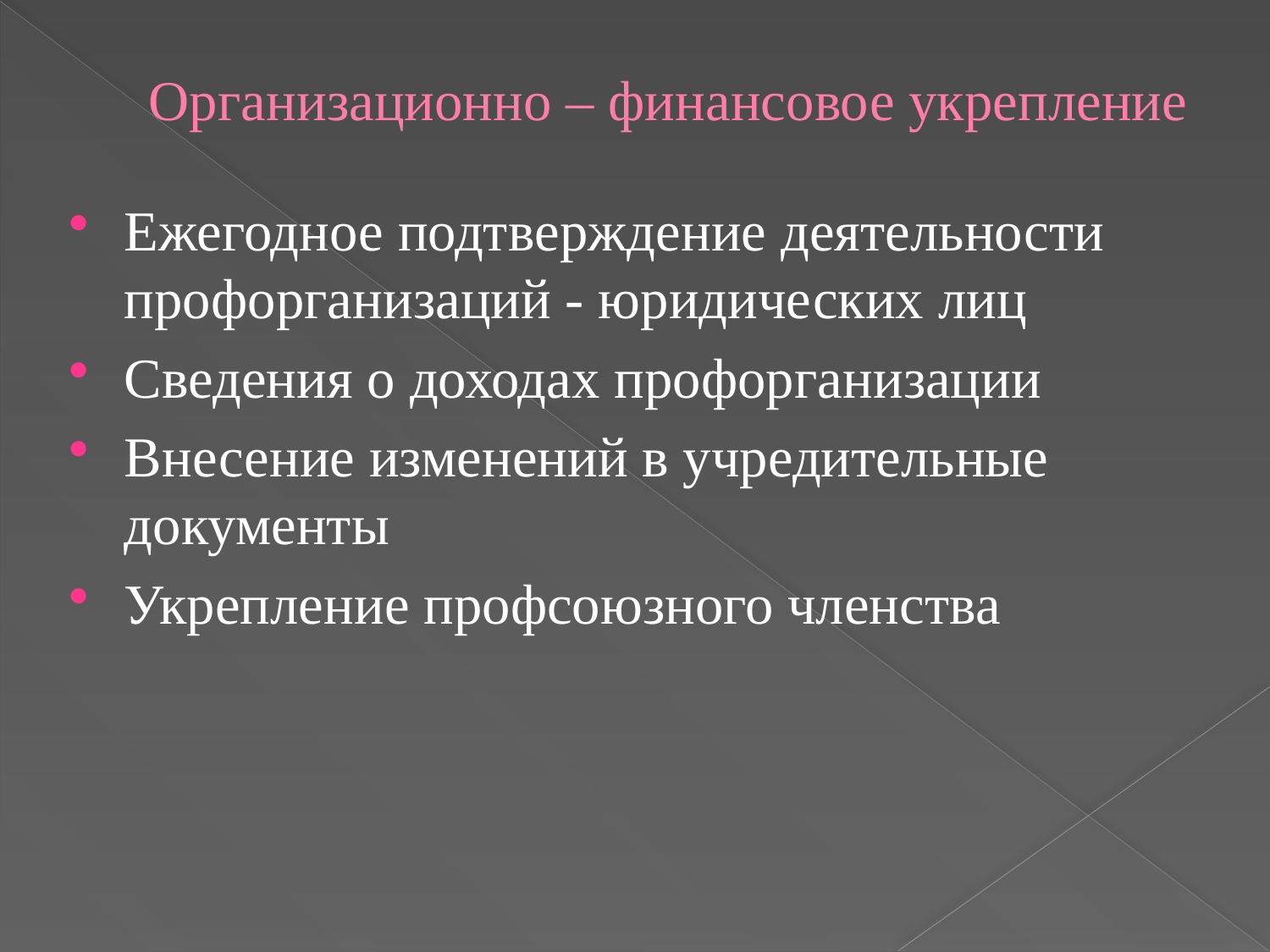

# Организационно – финансовое укрепление
Ежегодное подтверждение деятельности профорганизаций - юридических лиц
Сведения о доходах профорганизации
Внесение изменений в учредительные документы
Укрепление профсоюзного членства